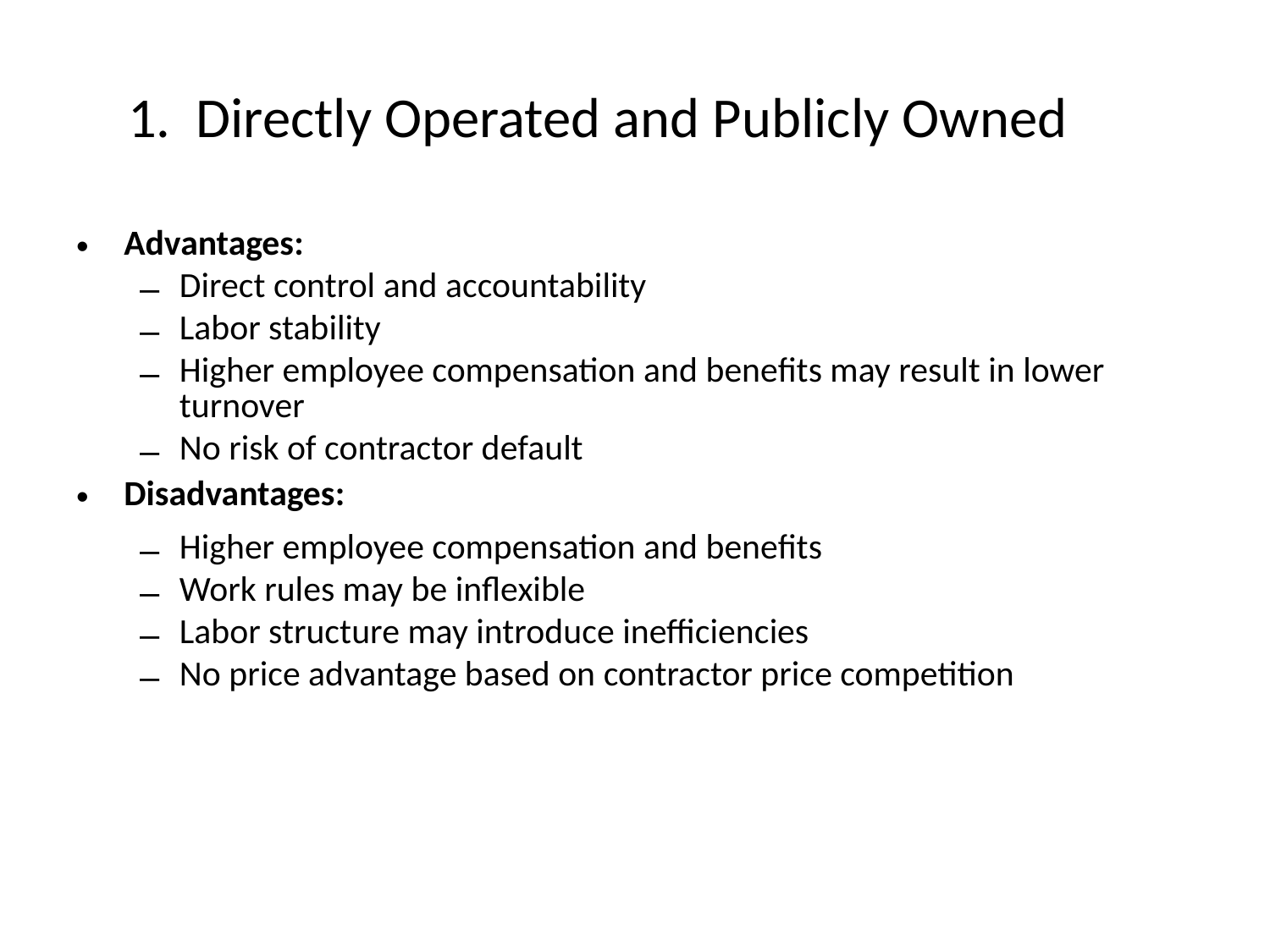

# 1.  Directly Operated and Publicly Owned
Advantages:
Direct control and accountability
Labor stability
Higher employee compensation and benefits may result in lower turnover
No risk of contractor default
Disadvantages:
Higher employee compensation and benefits
Work rules may be inflexible
Labor structure may introduce inefficiencies
No price advantage based on contractor price competition